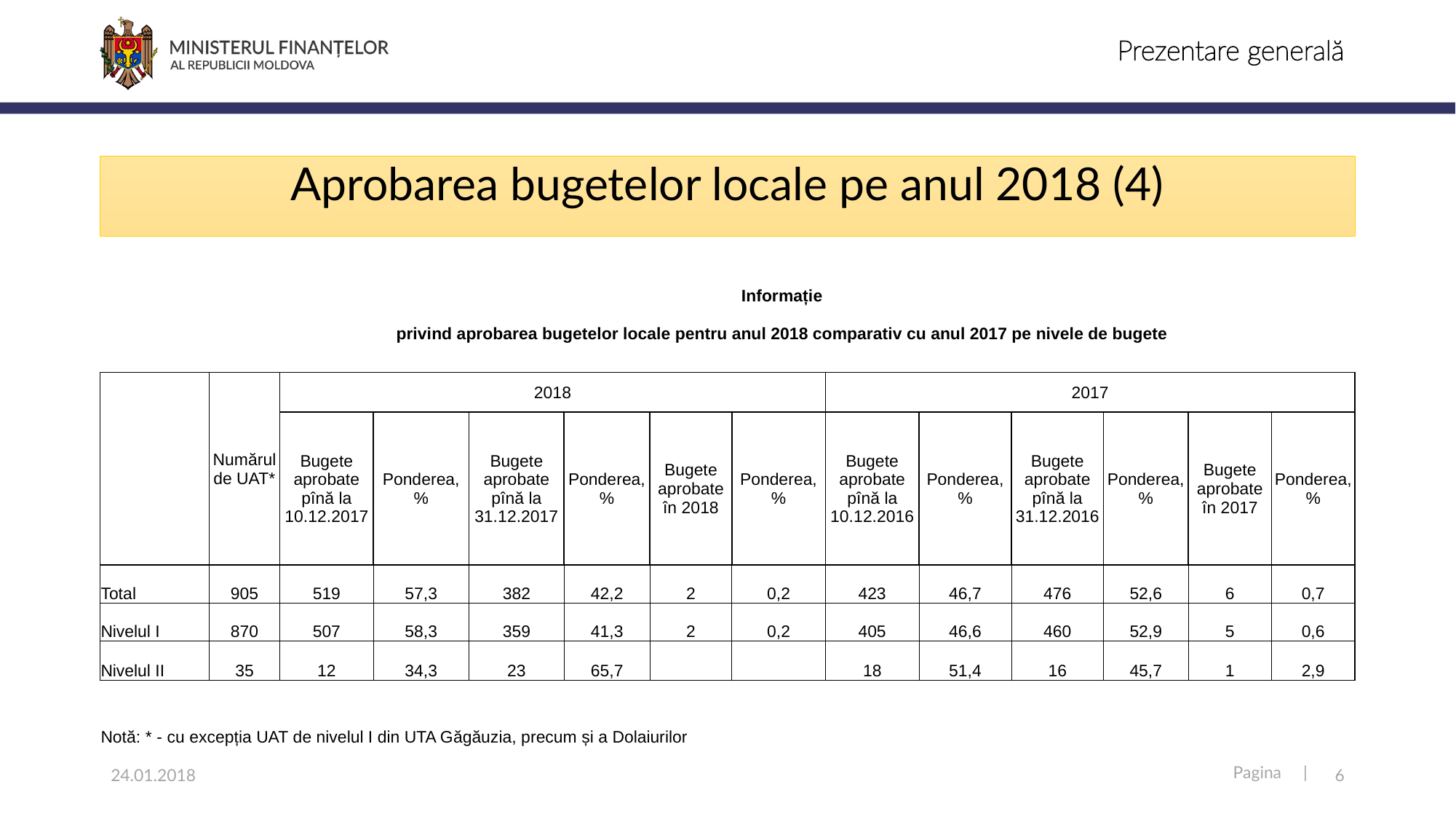

Prezentare generală
# Aprobarea bugetelor locale pe anul 2018 (4)
|  | Informație |  |  |  |  |  |  |  |  |  |  |  |  |
| --- | --- | --- | --- | --- | --- | --- | --- | --- | --- | --- | --- | --- | --- |
|  | privind aprobarea bugetelor locale pentru anul 2018 comparativ cu anul 2017 pe nivele de bugete |  |  |  |  |  |  |  |  |  |  |  |  |
|  |  |  |  |  |  |  |  |  |  |  |  |  |  |
|  | Numărul de UAT\* | 2018 |  |  |  |  |  | 2017 |  |  |  |  |  |
|  |  | Bugete aprobate pînă la 10.12.2017 | Ponderea, % | Bugete aprobate pînă la 31.12.2017 | Ponderea, % | Bugete aprobate în 2018 | Ponderea, % | Bugete aprobate pînă la 10.12.2016 | Ponderea, % | Bugete aprobate pînă la 31.12.2016 | Ponderea, % | Bugete aprobate în 2017 | Ponderea, % |
| Total | 905 | 519 | 57,3 | 382 | 42,2 | 2 | 0,2 | 423 | 46,7 | 476 | 52,6 | 6 | 0,7 |
| Nivelul I | 870 | 507 | 58,3 | 359 | 41,3 | 2 | 0,2 | 405 | 46,6 | 460 | 52,9 | 5 | 0,6 |
| Nivelul II | 35 | 12 | 34,3 | 23 | 65,7 |  |  | 18 | 51,4 | 16 | 45,7 | 1 | 2,9 |
|  |  |  |  |  |  |  |  |  |  |  |  |  |  |
| Notă: \* - cu excepția UAT de nivelul I din UTA Găgăuzia, precum și a Dolaiurilor |  |  |  |  |  |  |  |  |  |  |  |  |  |
24.01.2018
6